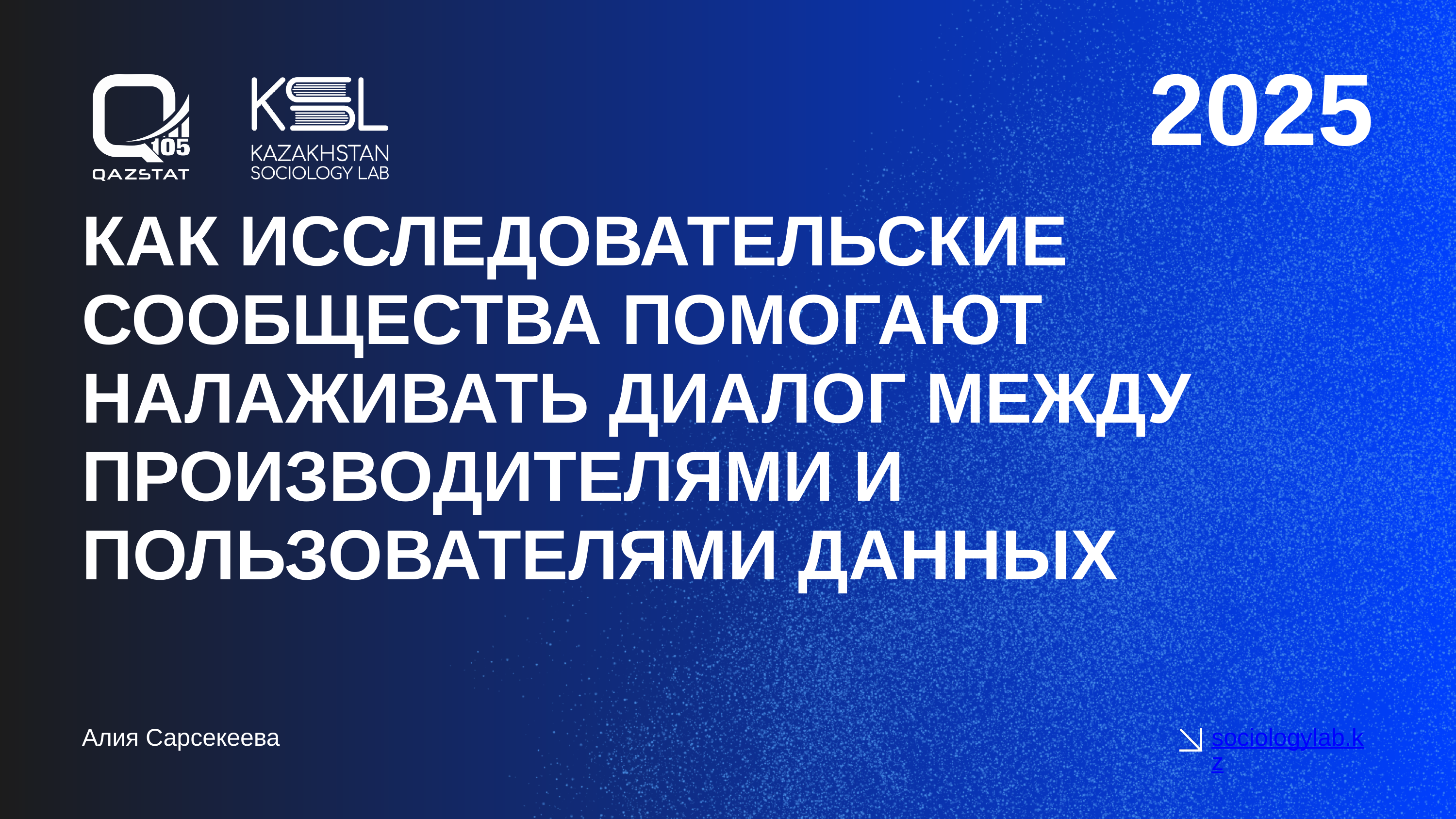

2025

КАК ИССЛЕДОВАТЕЛЬСКИЕ СООБЩЕСТВА ПОМОГАЮТ НАЛАЖИВАТЬ ДИАЛОГ МЕЖДУ ПРОИЗВОДИТЕЛЯМИ И ПОЛЬЗОВАТЕЛЯМИ ДАННЫХ
sociologylab.kz
Алия Сарсекеева